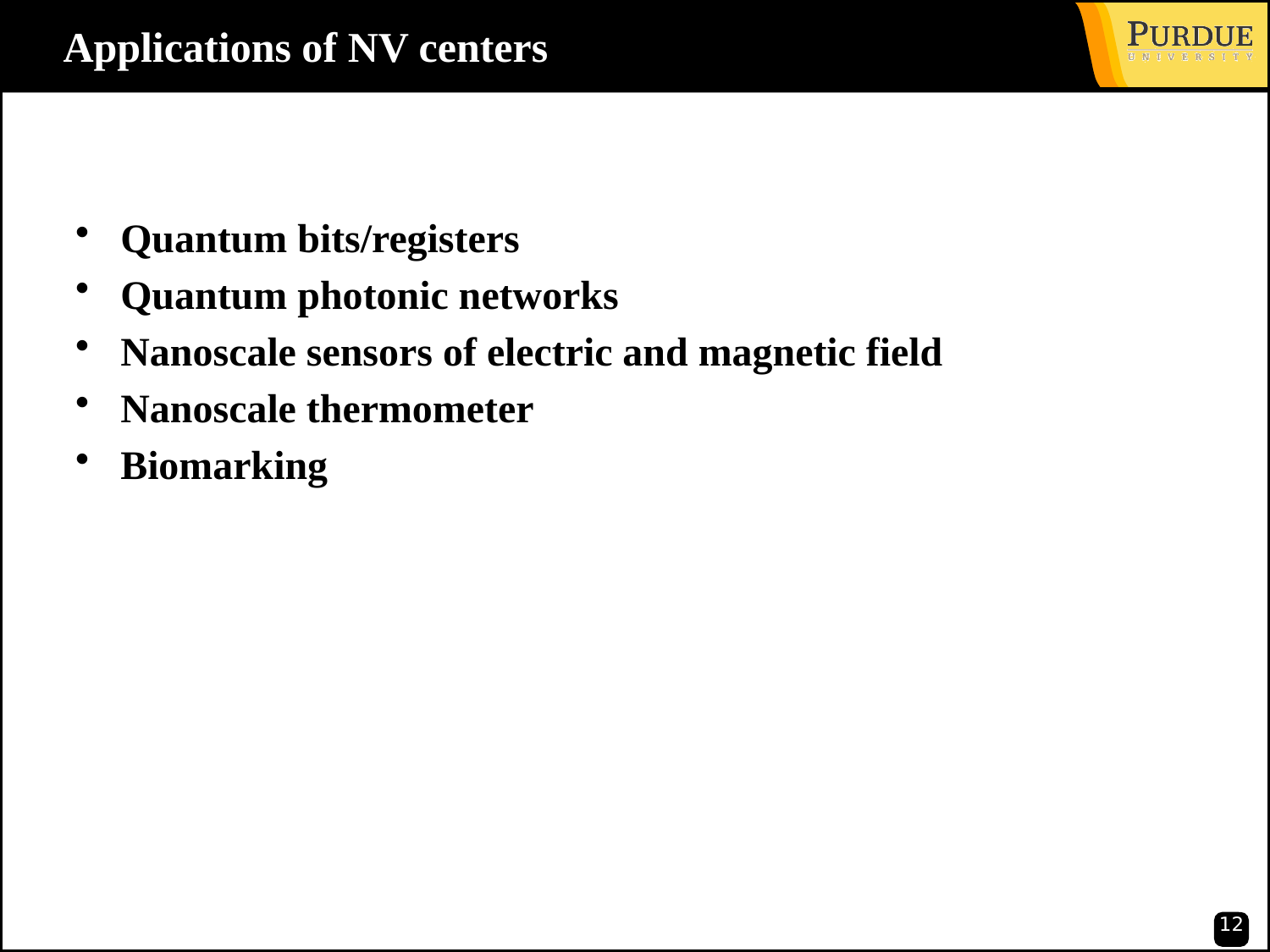

# Applications of NV centers
Quantum bits/registers
Quantum photonic networks
Nanoscale sensors of electric and magnetic field
Nanoscale thermometer
Biomarking